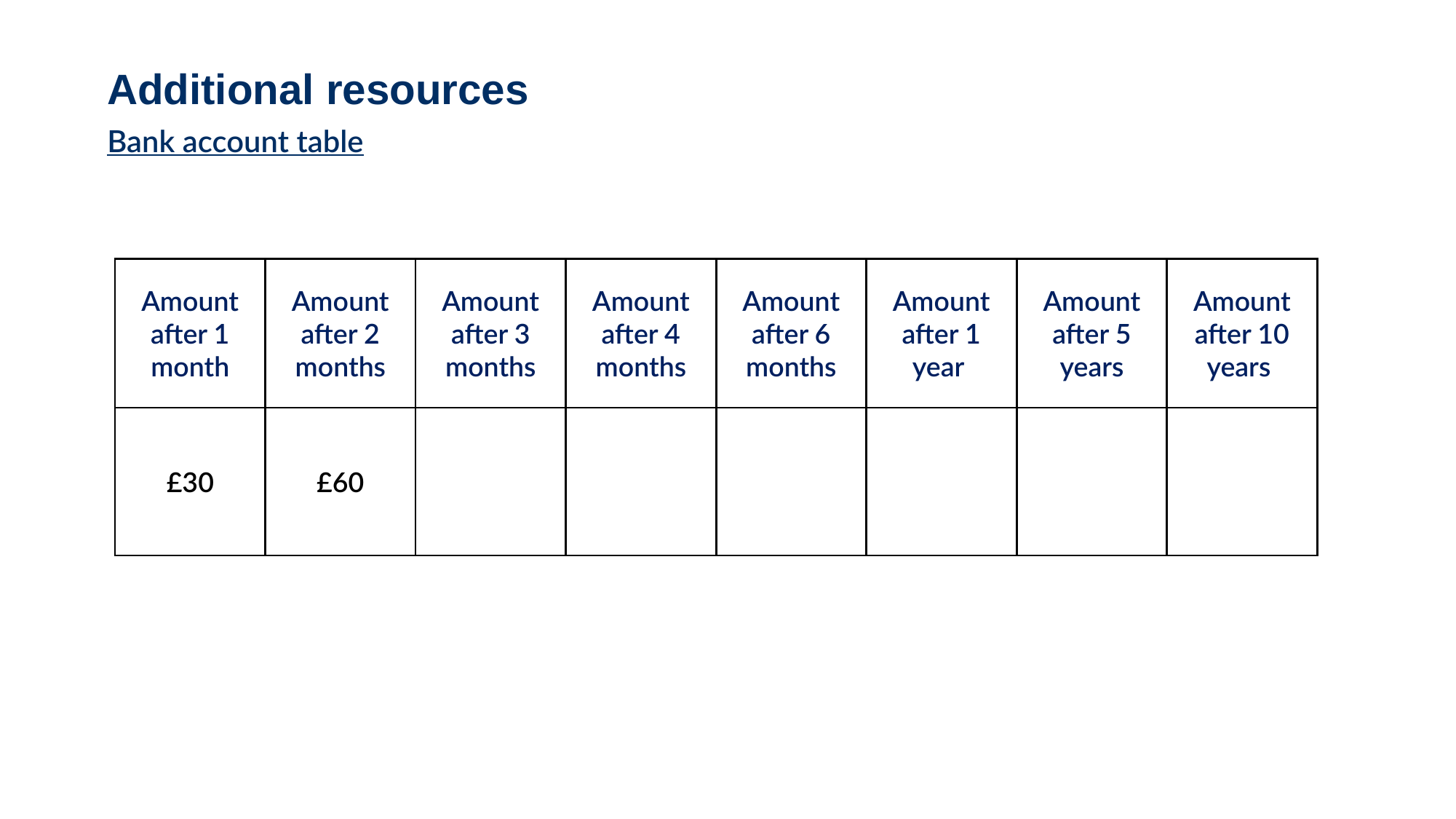

Additional resources
Bank account table

| Amount after 1 month | Amount after 2 months | Amount after 3 months | Amount after 4 months | Amount after 6 months | Amount after 1 year | Amount after 5 years | Amount after 10 years |
| --- | --- | --- | --- | --- | --- | --- | --- |
| £30 | £60 |  |  |  |  |  |  |